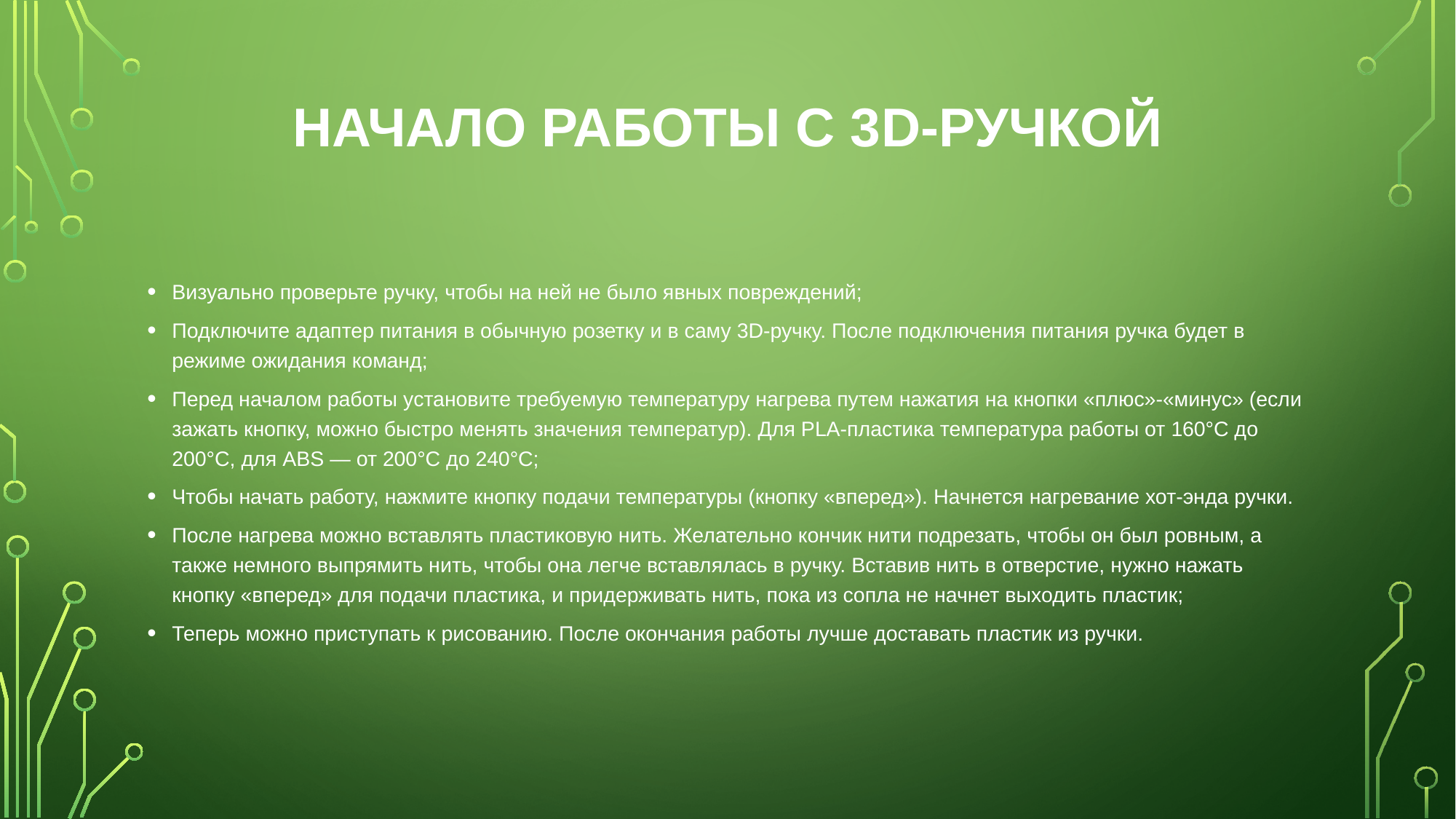

# Начало работы с 3D-ручкой
Визуально проверьте ручку, чтобы на ней не было явных повреждений;
Подключите адаптер питания в обычную розетку и в саму 3D-ручку. После подключения питания ручка будет в режиме ожидания команд;
Перед началом работы установите требуемую температуру нагрева путем нажатия на кнопки «плюс»-«минус» (если зажать кнопку, можно быстро менять значения температур). Для PLA-пластика температура работы от 160°C до 200°C, для ABS — от 200°C до 240°C;
Чтобы начать работу, нажмите кнопку подачи температуры (кнопку «вперед»). Начнется нагревание хот-энда ручки.
После нагрева можно вставлять пластиковую нить. Желательно кончик нити подрезать, чтобы он был ровным, а также немного выпрямить нить, чтобы она легче вставлялась в ручку. Вставив нить в отверстие, нужно нажать кнопку «вперед» для подачи пластика, и придерживать нить, пока из сопла не начнет выходить пластик;
Теперь можно приступать к рисованию. После окончания работы лучше доставать пластик из ручки.